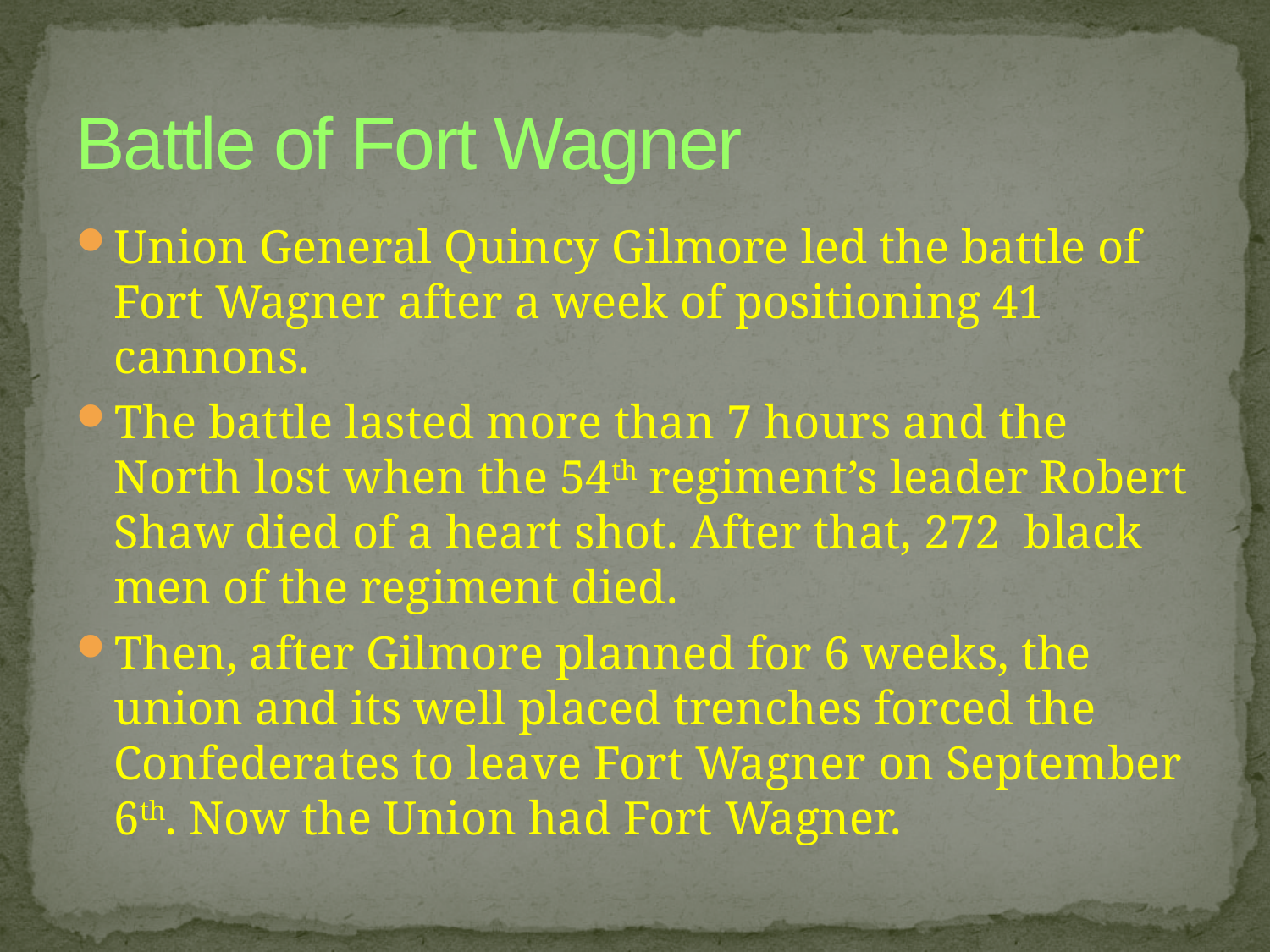

# Battle of Fort Wagner
Union General Quincy Gilmore led the battle of Fort Wagner after a week of positioning 41 cannons.
The battle lasted more than 7 hours and the North lost when the 54th regiment’s leader Robert Shaw died of a heart shot. After that, 272  black men of the regiment died.
Then, after Gilmore planned for 6 weeks, the union and its well placed trenches forced the Confederates to leave Fort Wagner on September 6th. Now the Union had Fort Wagner.